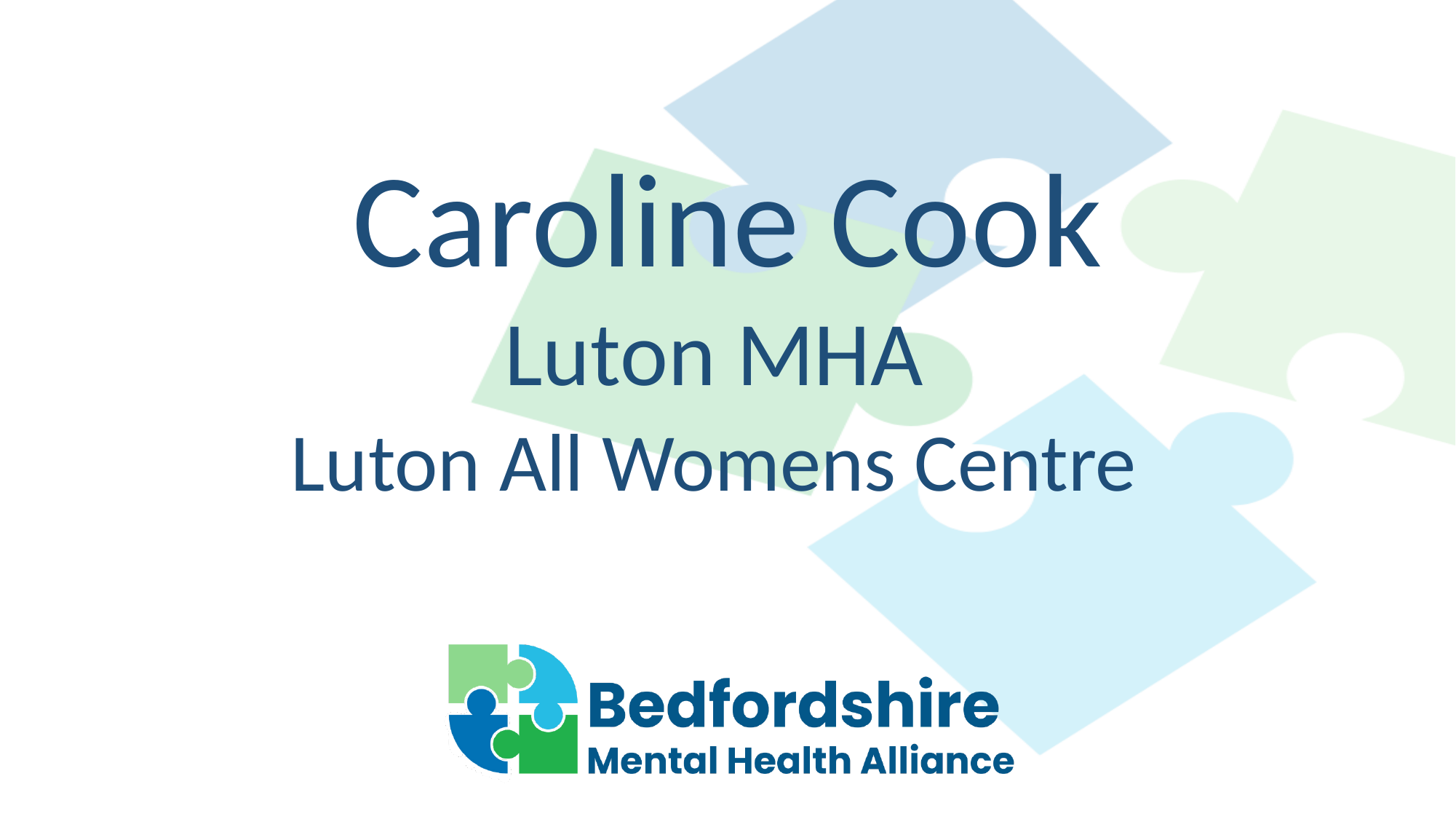

# Caroline Cook
Luton MHA
Luton All Womens Centre